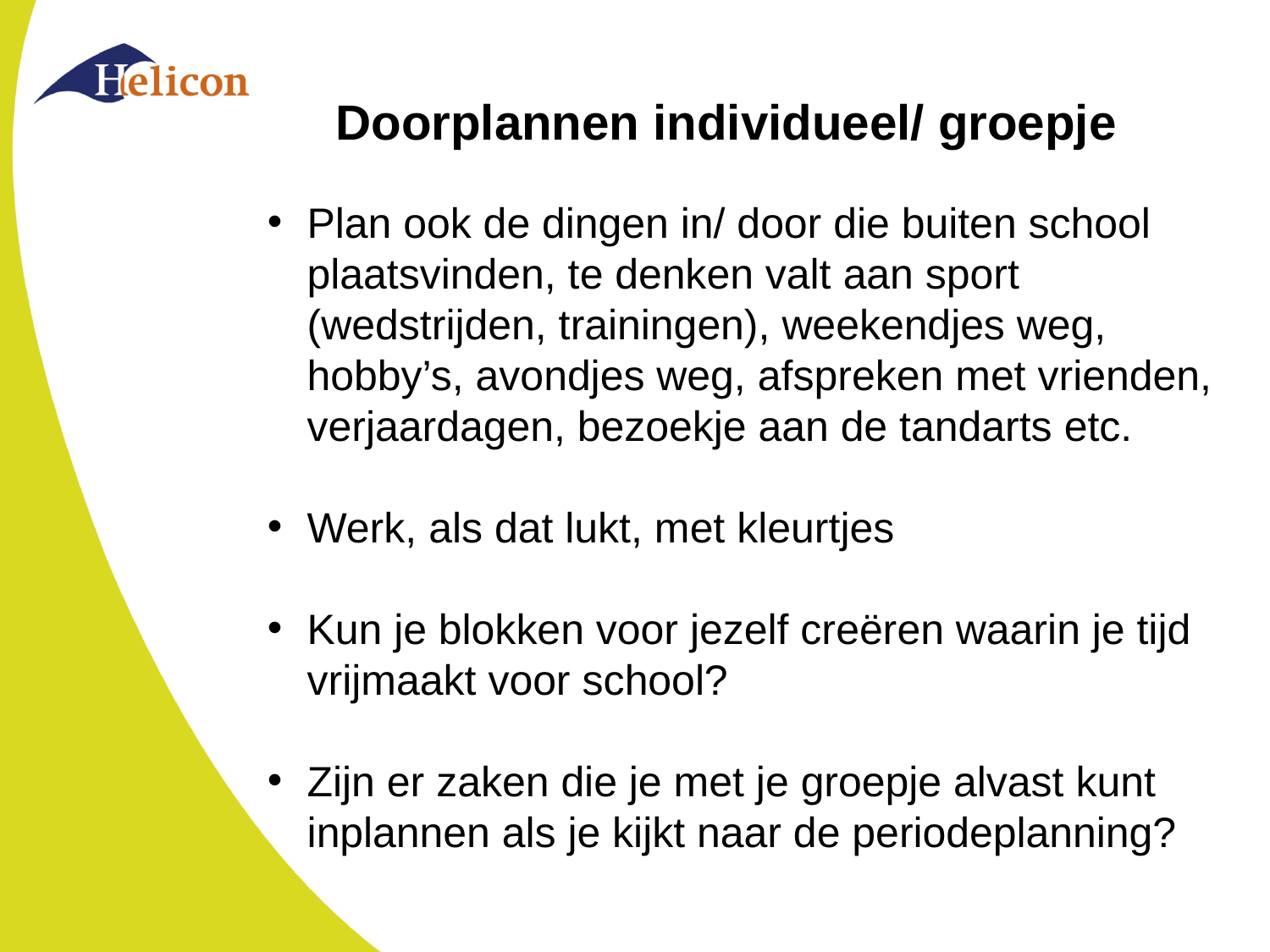

# Doorplannen individueel/ groepje
Plan ook de dingen in/ door die buiten school plaatsvinden, te denken valt aan sport (wedstrijden, trainingen), weekendjes weg, hobby’s, avondjes weg, afspreken met vrienden, verjaardagen, bezoekje aan de tandarts etc.

Werk, als dat lukt, met kleurtjes

Kun je blokken voor jezelf creëren waarin je tijd vrijmaakt voor school?

Zijn er zaken die je met je groepje alvast kunt inplannen als je kijkt naar de periodeplanning?